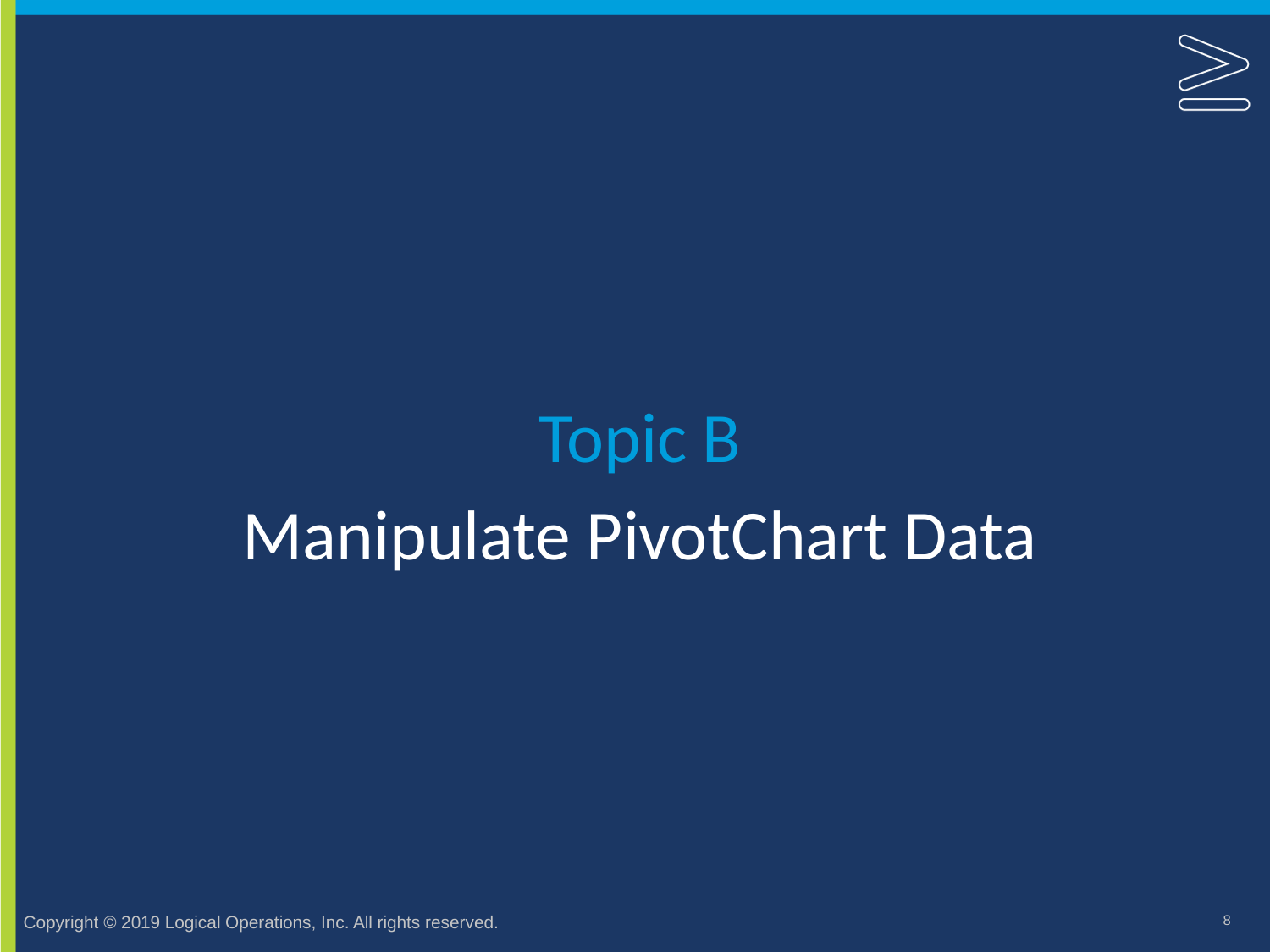

Topic B
# Manipulate PivotChart Data
8